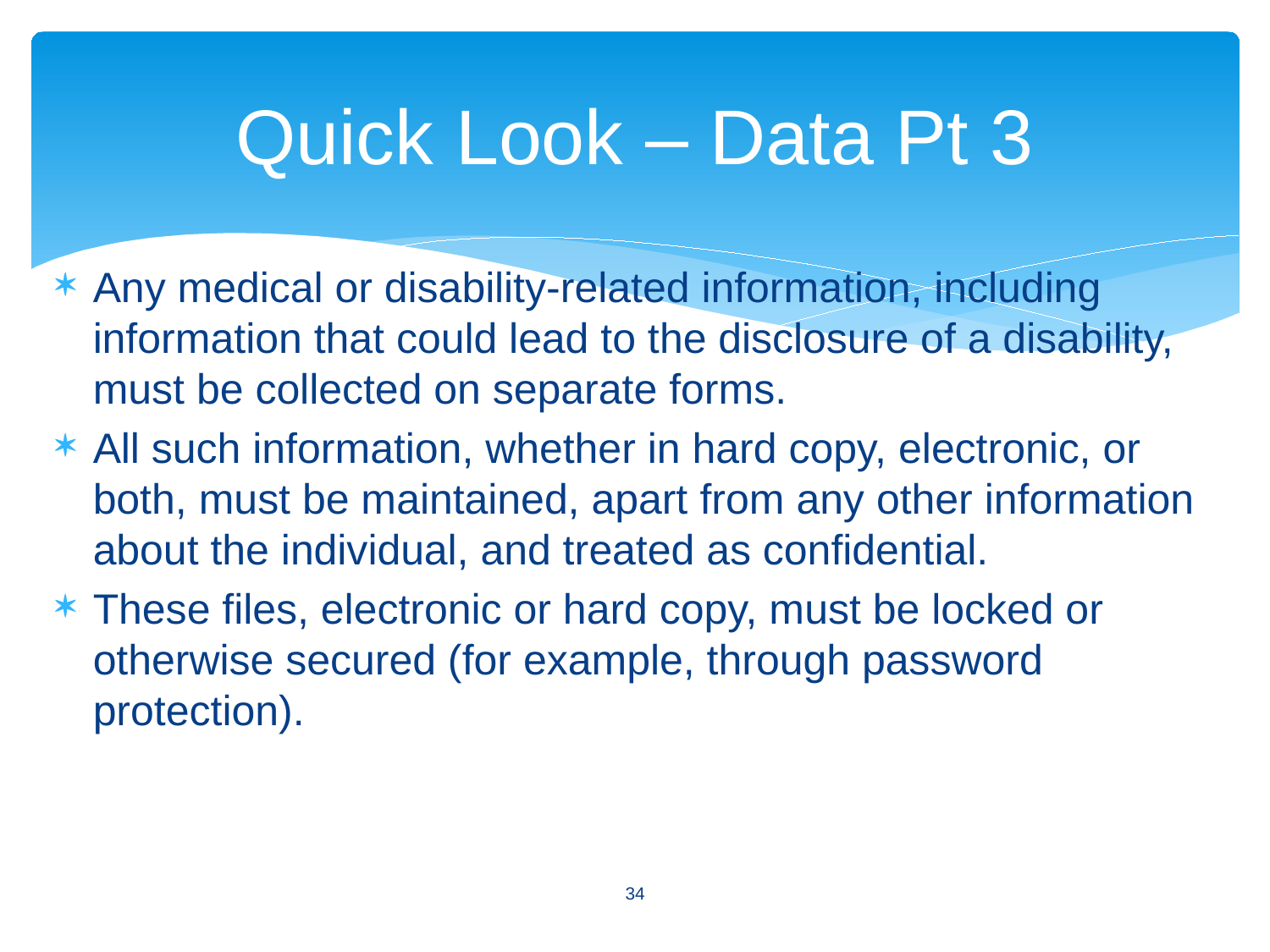

# Quick Look – Data Pt 3
Any medical or disability-related information, including information that could lead to the disclosure of a disability, must be collected on separate forms.
All such information, whether in hard copy, electronic, or both, must be maintained, apart from any other information about the individual, and treated as confidential.
These files, electronic or hard copy, must be locked or otherwise secured (for example, through password protection).

34